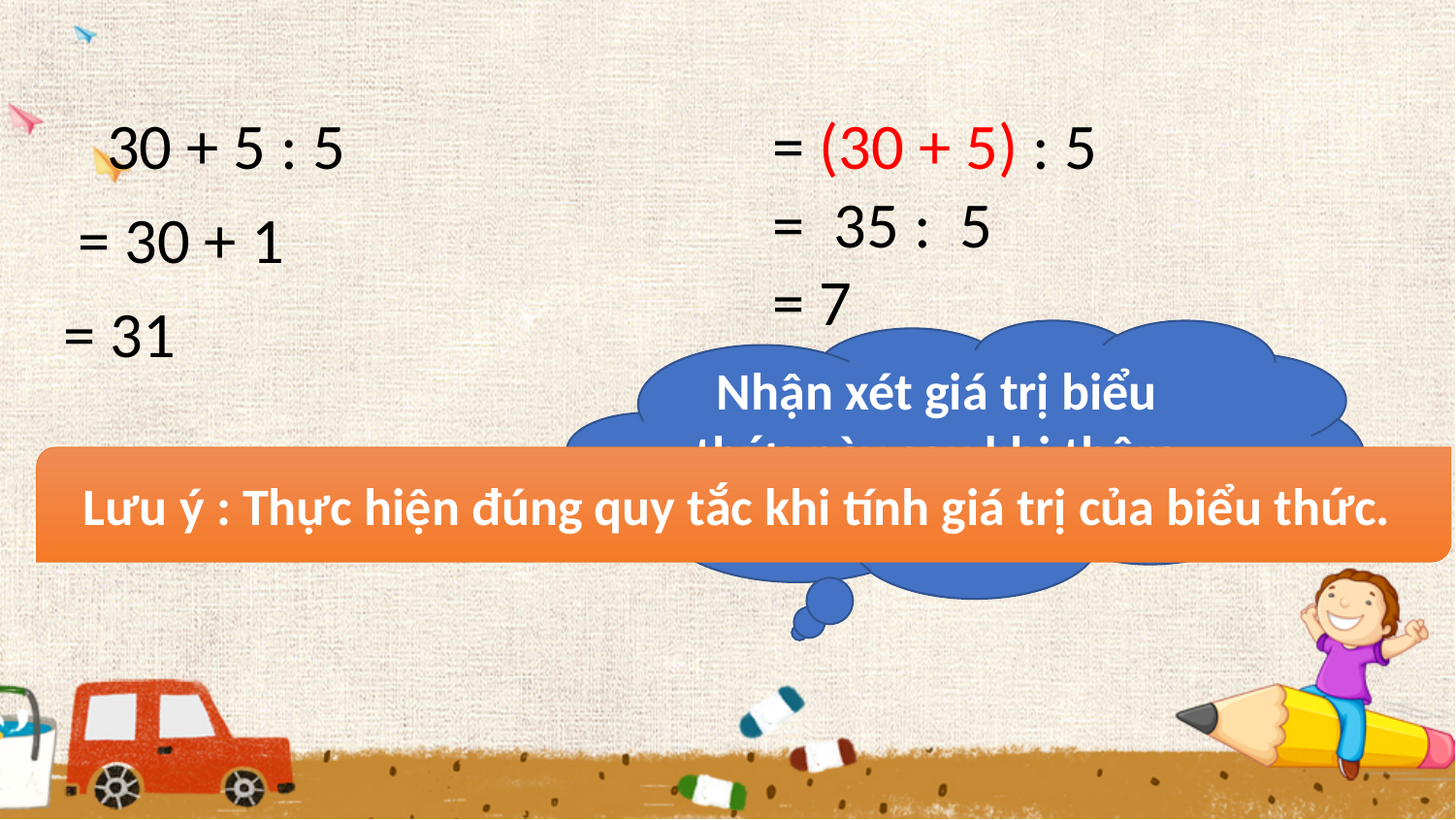

30 + 5 : 5
 = 30 + 1
= 31
= (30 + 5) : 5
=  35 :  5
= 7
Nhận xét giá trị biểu thức này sau khi thêm dấu ngoặc?
Lưu ý : Thực hiện đúng quy tắc khi tính giá trị của biểu thức.